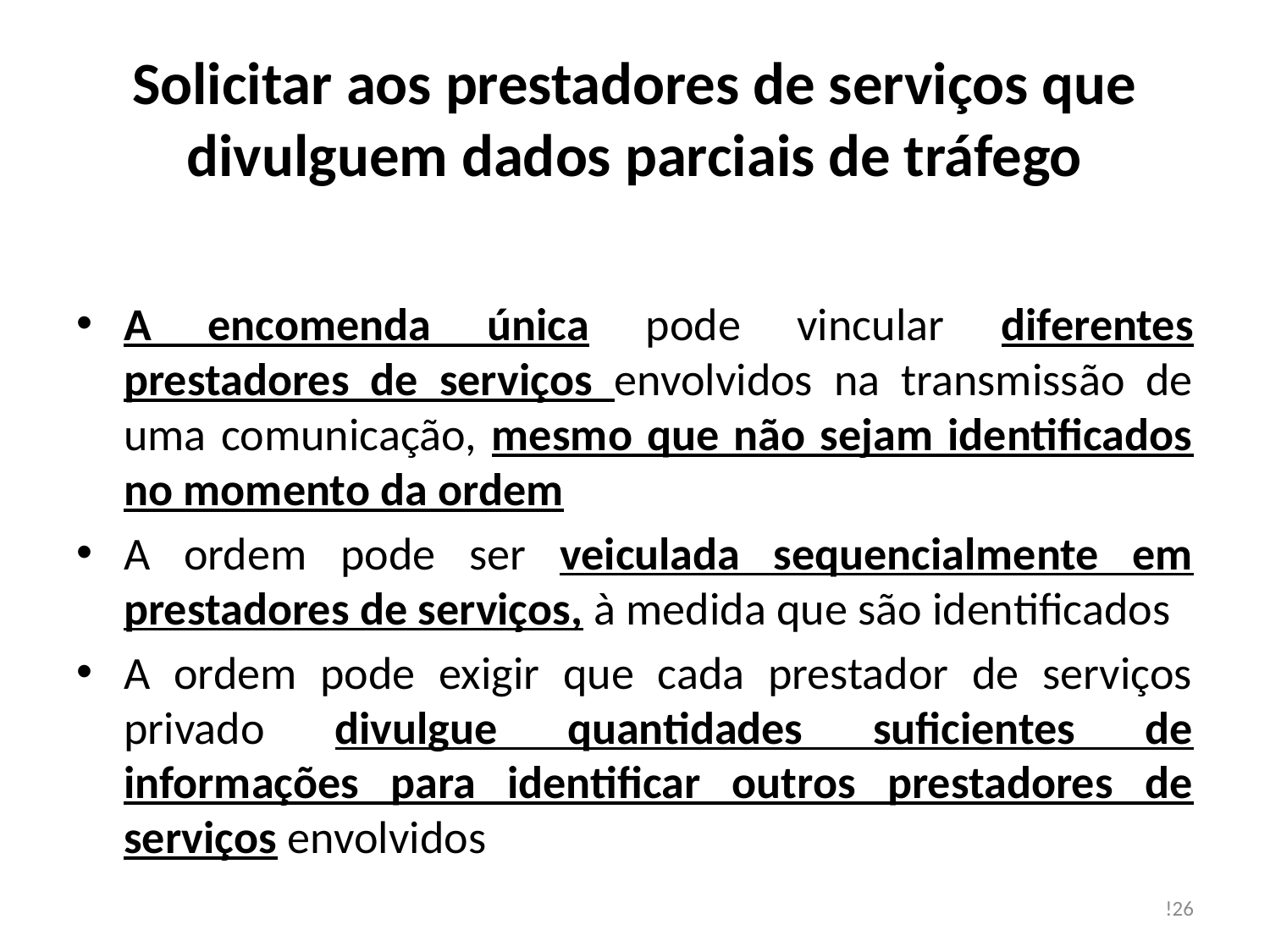

# Solicitar aos prestadores de serviços que divulguem dados parciais de tráfego
A encomenda única pode vincular diferentes prestadores de serviços envolvidos na transmissão de uma comunicação, mesmo que não sejam identificados no momento da ordem
A ordem pode ser veiculada sequencialmente em prestadores de serviços, à medida que são identificados
A ordem pode exigir que cada prestador de serviços privado divulgue quantidades suficientes de informações para identificar outros prestadores de serviços envolvidos
!26